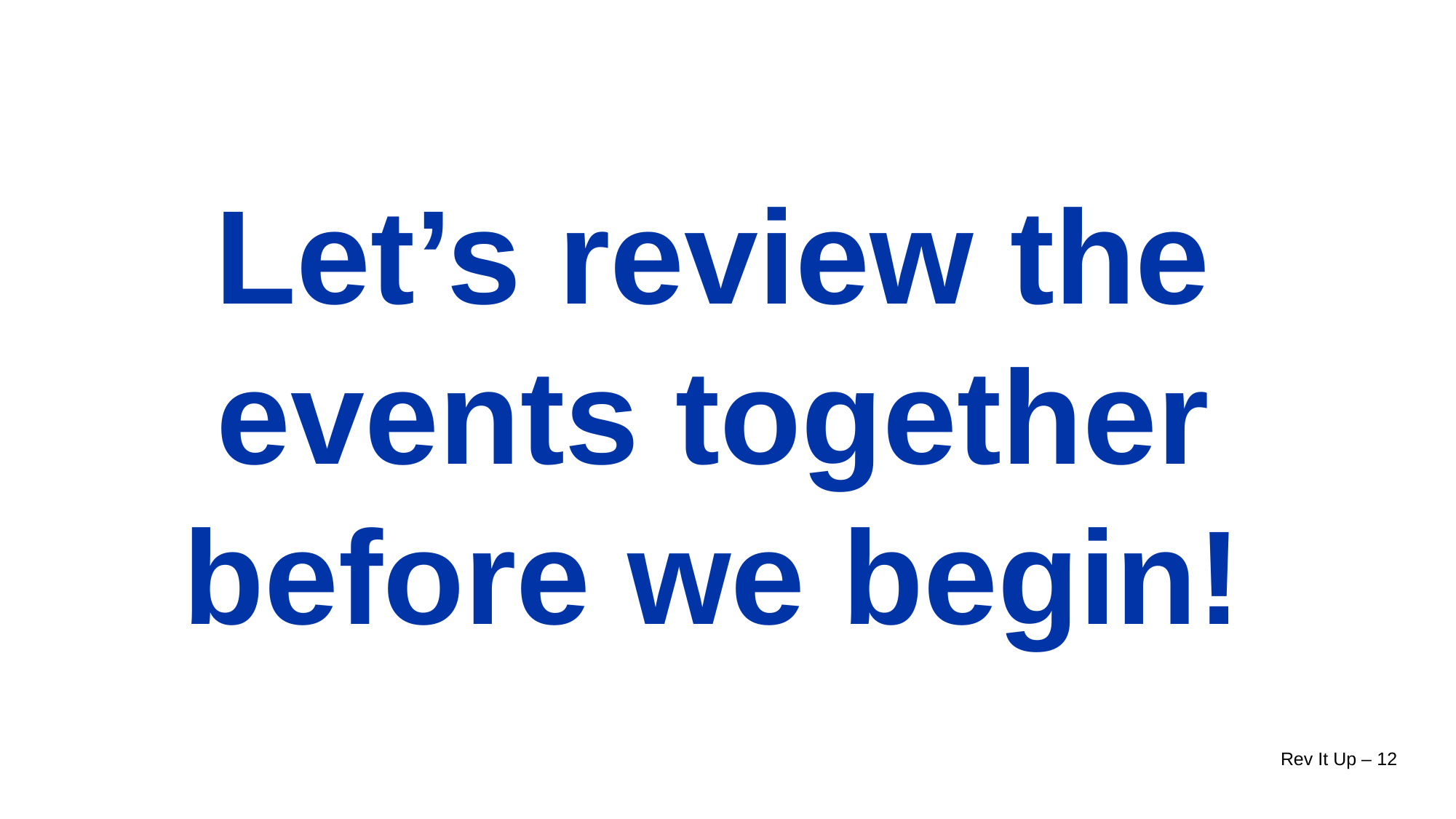

# Let’s review the events together before we begin!
Rev It Up – 12